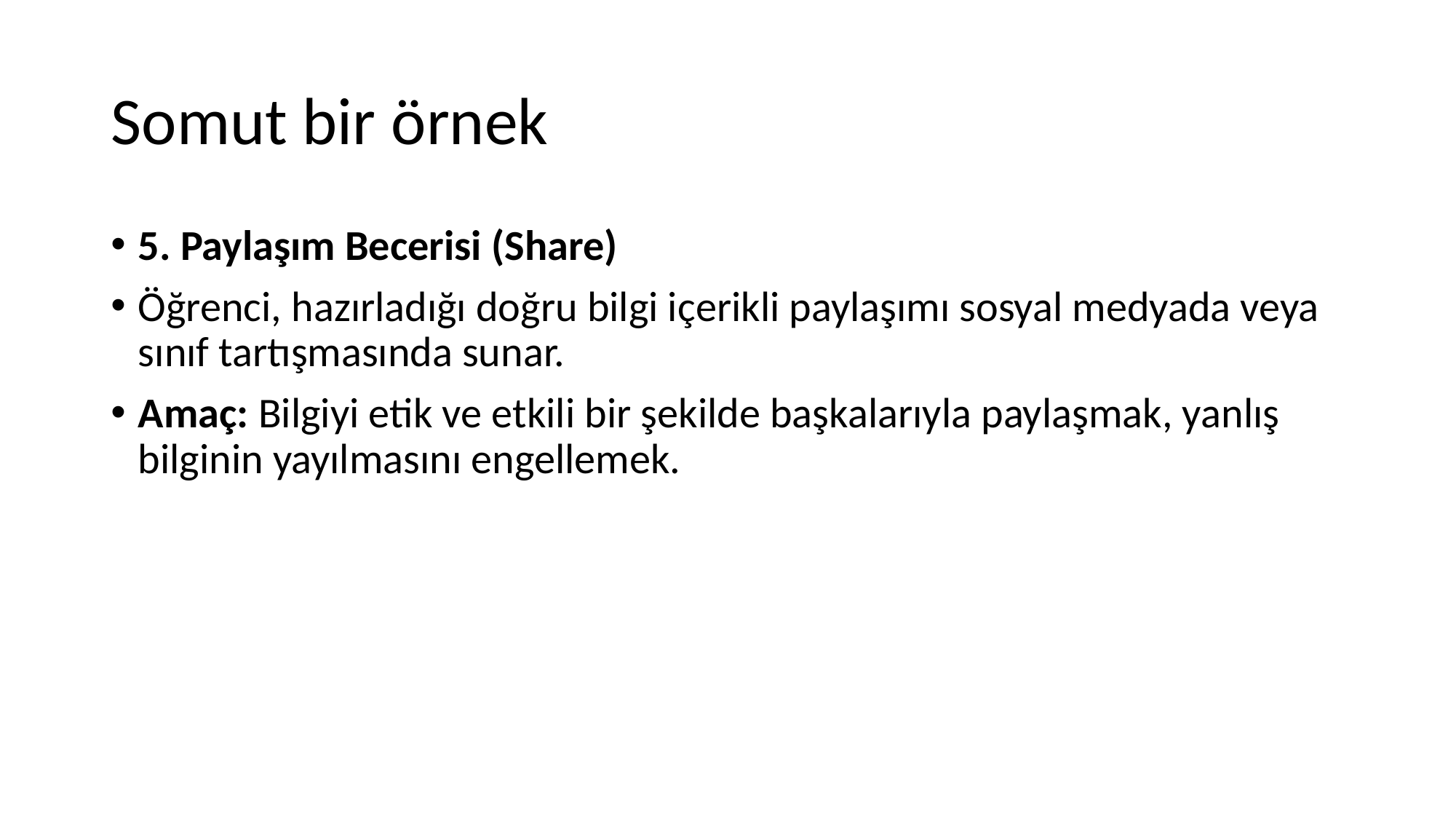

# Somut bir örnek
5. Paylaşım Becerisi (Share)
Öğrenci, hazırladığı doğru bilgi içerikli paylaşımı sosyal medyada veya sınıf tartışmasında sunar.
Amaç: Bilgiyi etik ve etkili bir şekilde başkalarıyla paylaşmak, yanlış bilginin yayılmasını engellemek.